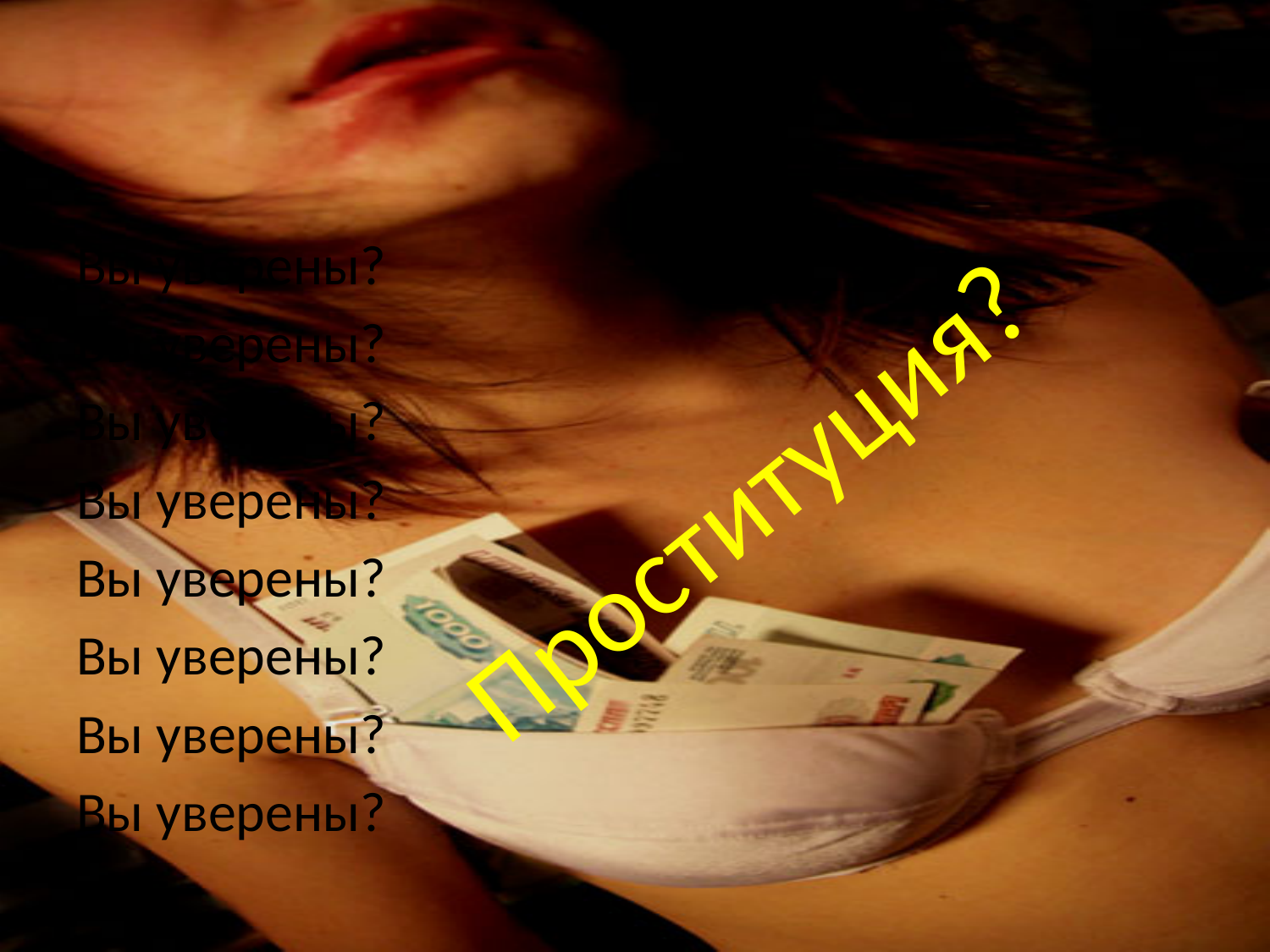

Вы уверены?
Вы уверены?
Вы уверены?
Вы уверены?
Вы уверены?
Вы уверены?
Вы уверены?
Вы уверены?

# Проституция?